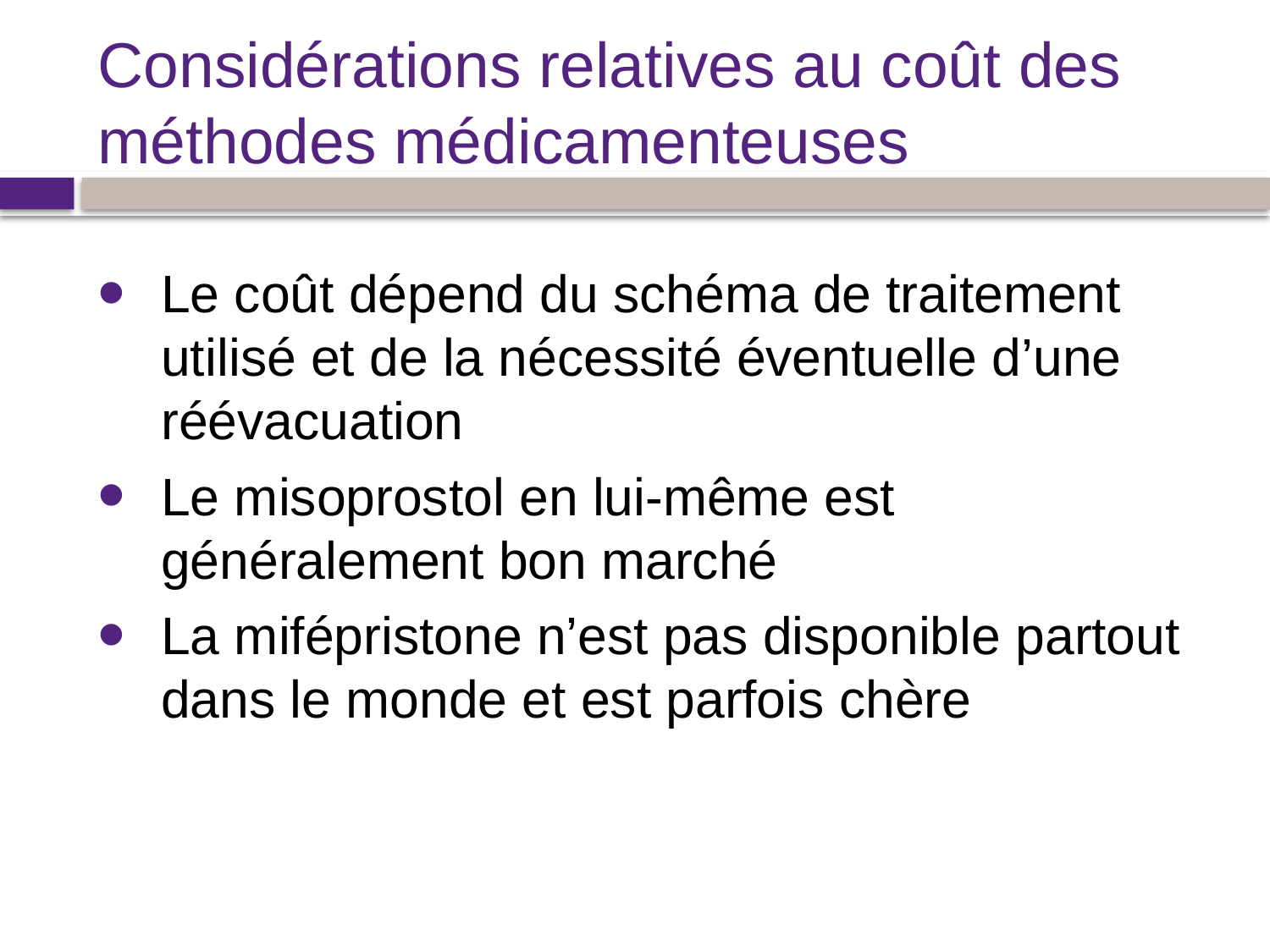

# Considérations relatives au coût des méthodes médicamenteuses
Le coût dépend du schéma de traitement utilisé et de la nécessité éventuelle d’une réévacuation
Le misoprostol en lui-même est généralement bon marché
La mifépristone n’est pas disponible partout dans le monde et est parfois chère